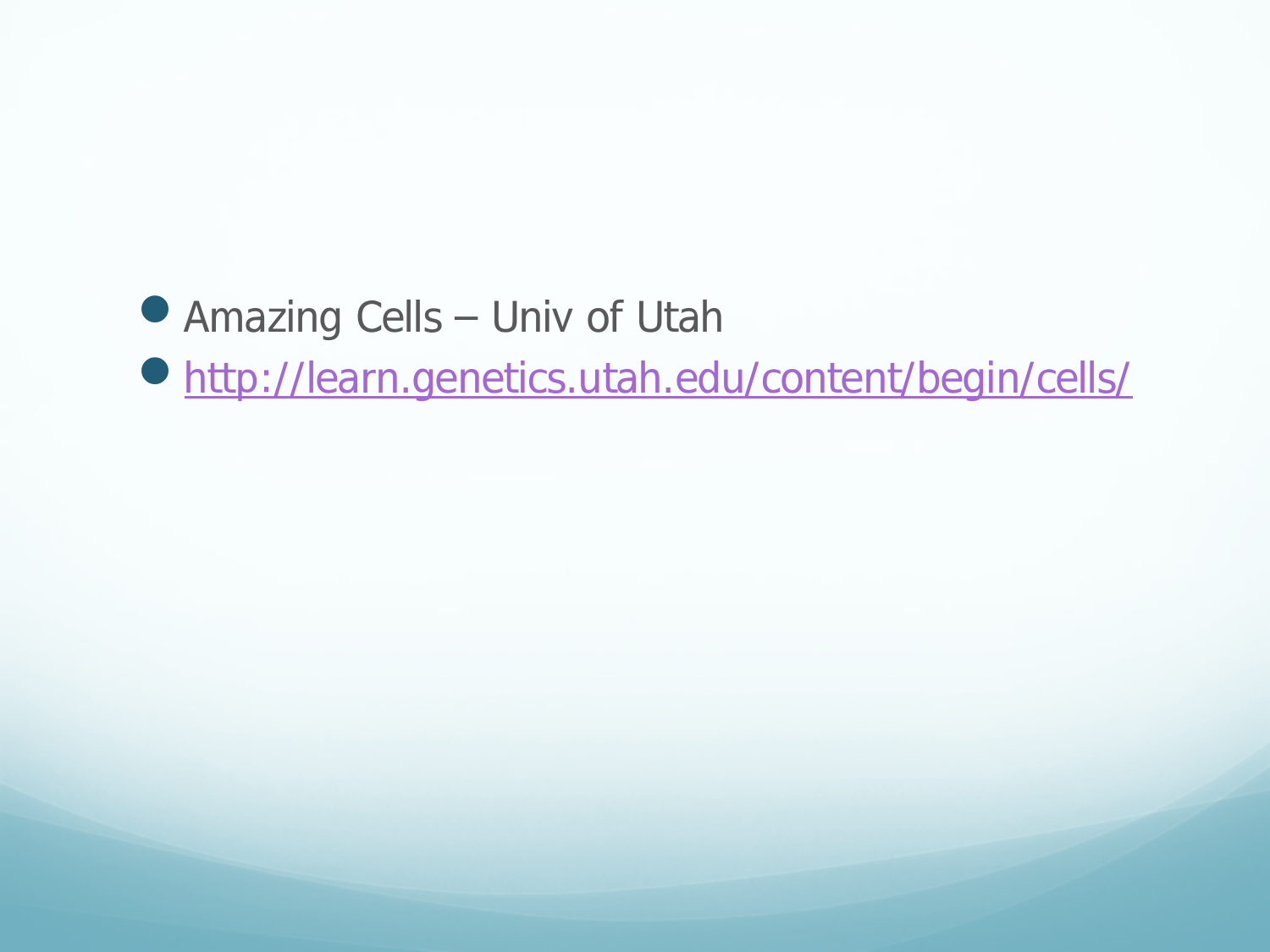

#

Amazing Cells – Univ of Utah
http://learn.genetics.utah.edu/content/begin/cells/